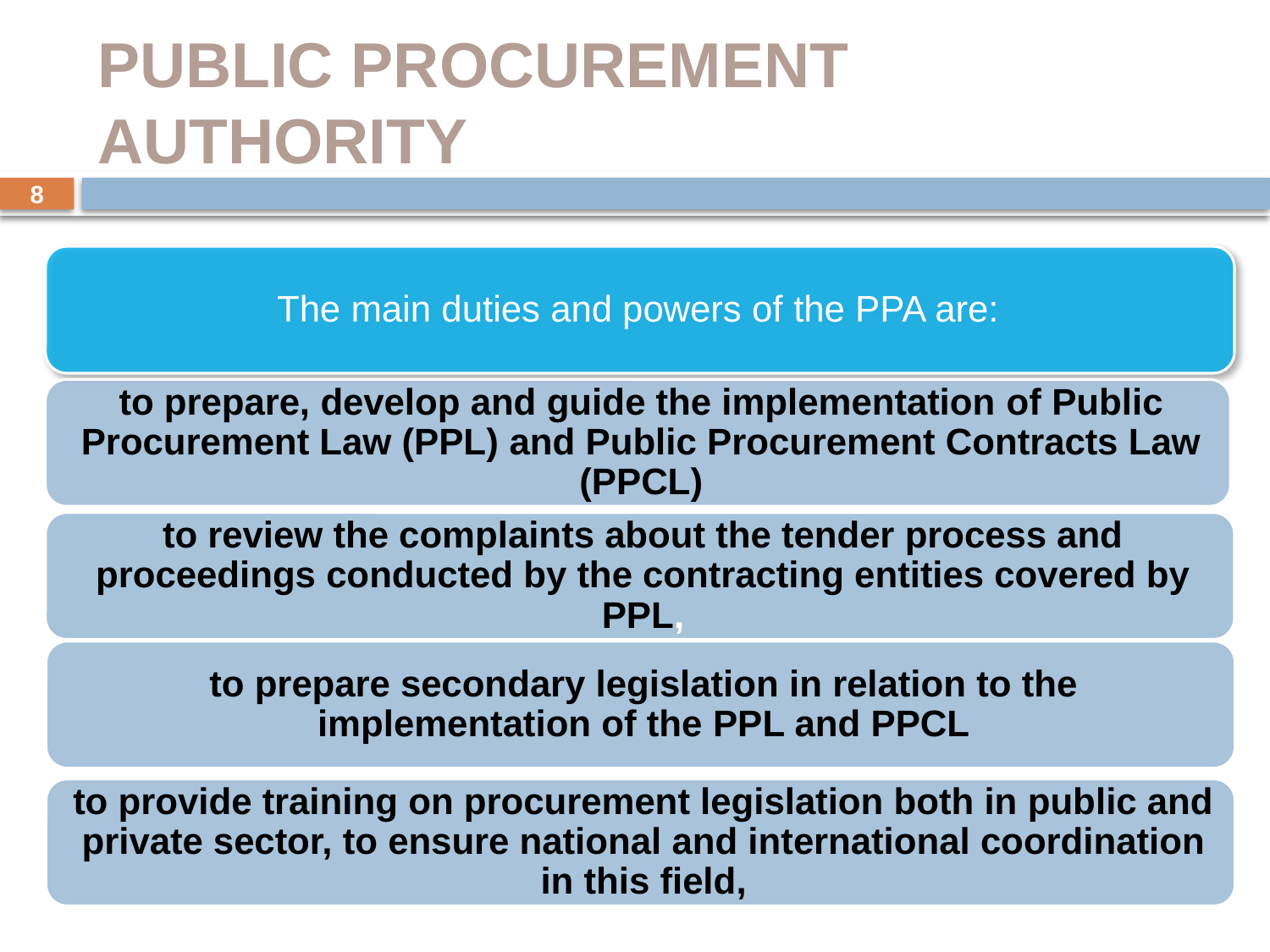

# PUBLIC PROCUREMENT AUTHORITY
8
The main duties and powers of the PPA are:
to prepare, develop and guide the implementation of Public Procurement Law (PPL) and Public Procurement Contracts Law (PPCL)
to review the complaints about the tender process and proceedings conducted by the contracting entities covered by PPL,
to prepare secondary legislation in relation to the implementation of the PPL and PPCL
to provide training on procurement legislation both in public and private sector, to ensure national and international coordination in this field,